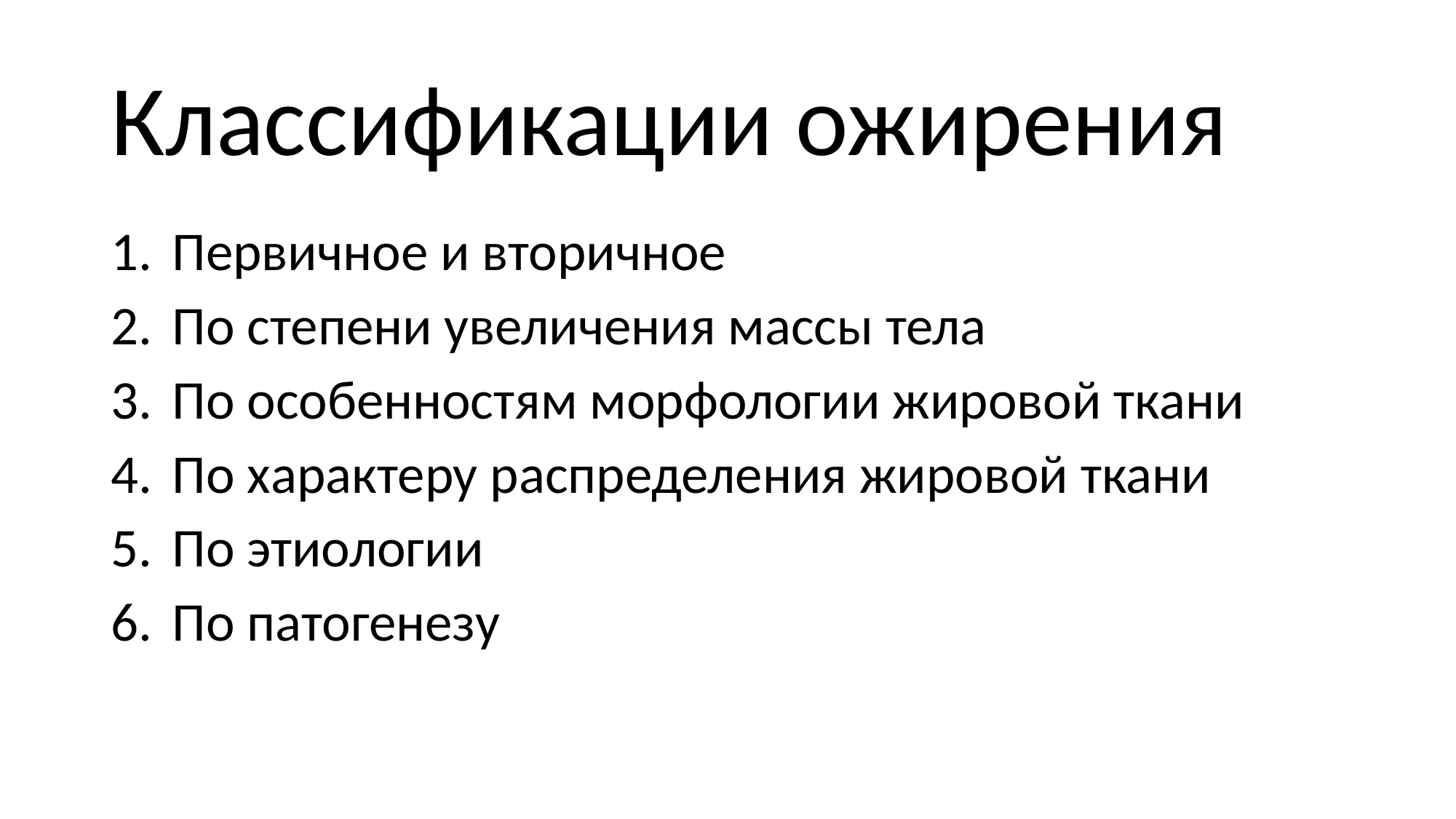

# Классификации ожирения
Первичное и вторичное
По степени увеличения массы тела
По особенностям морфологии жировой ткани
По характеру распределения жировой ткани
По этиологии
По патогенезу